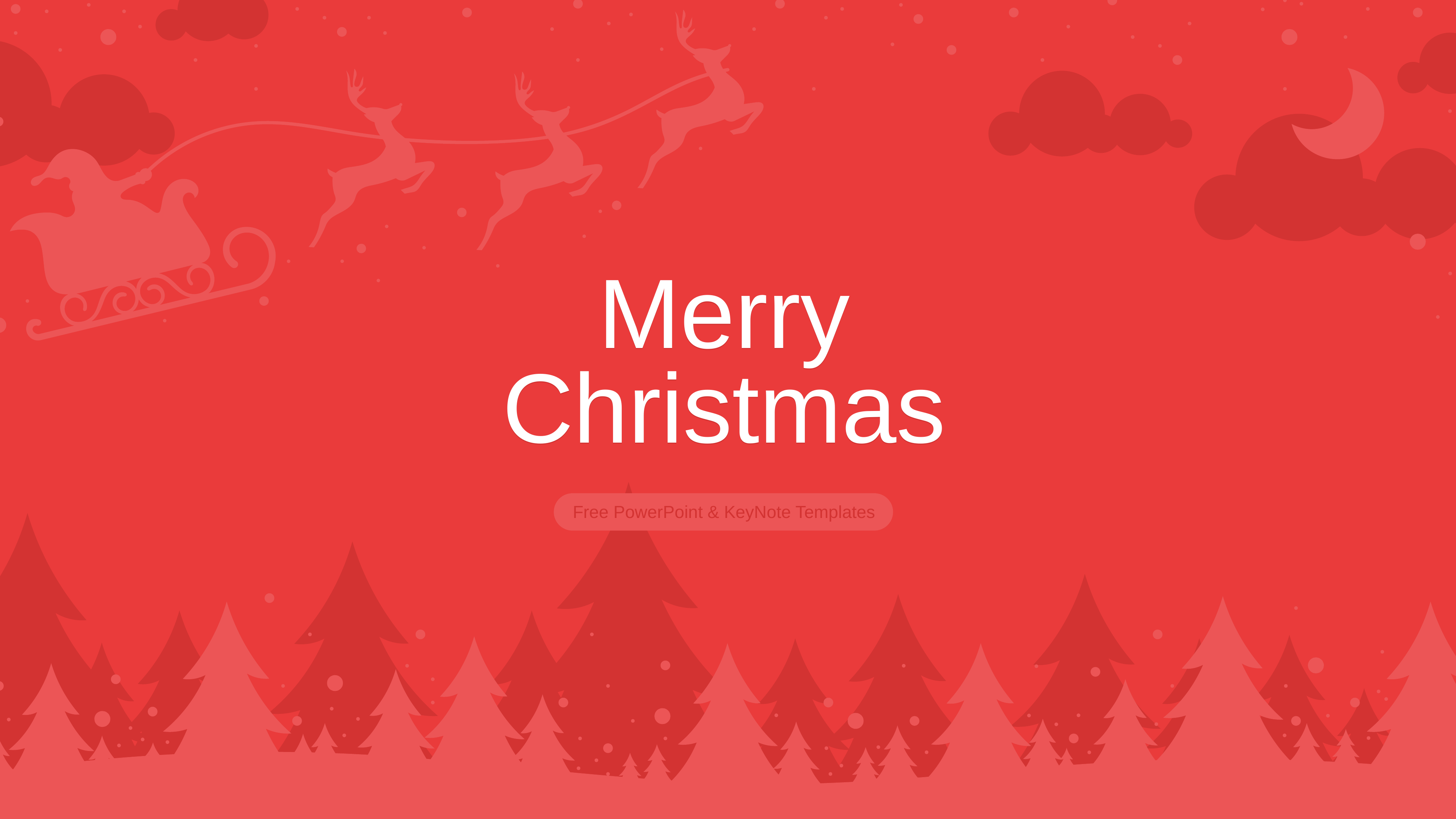

Merry
Christmas
Merry
Christmas

Free PowerPoint & KeyNote Templates